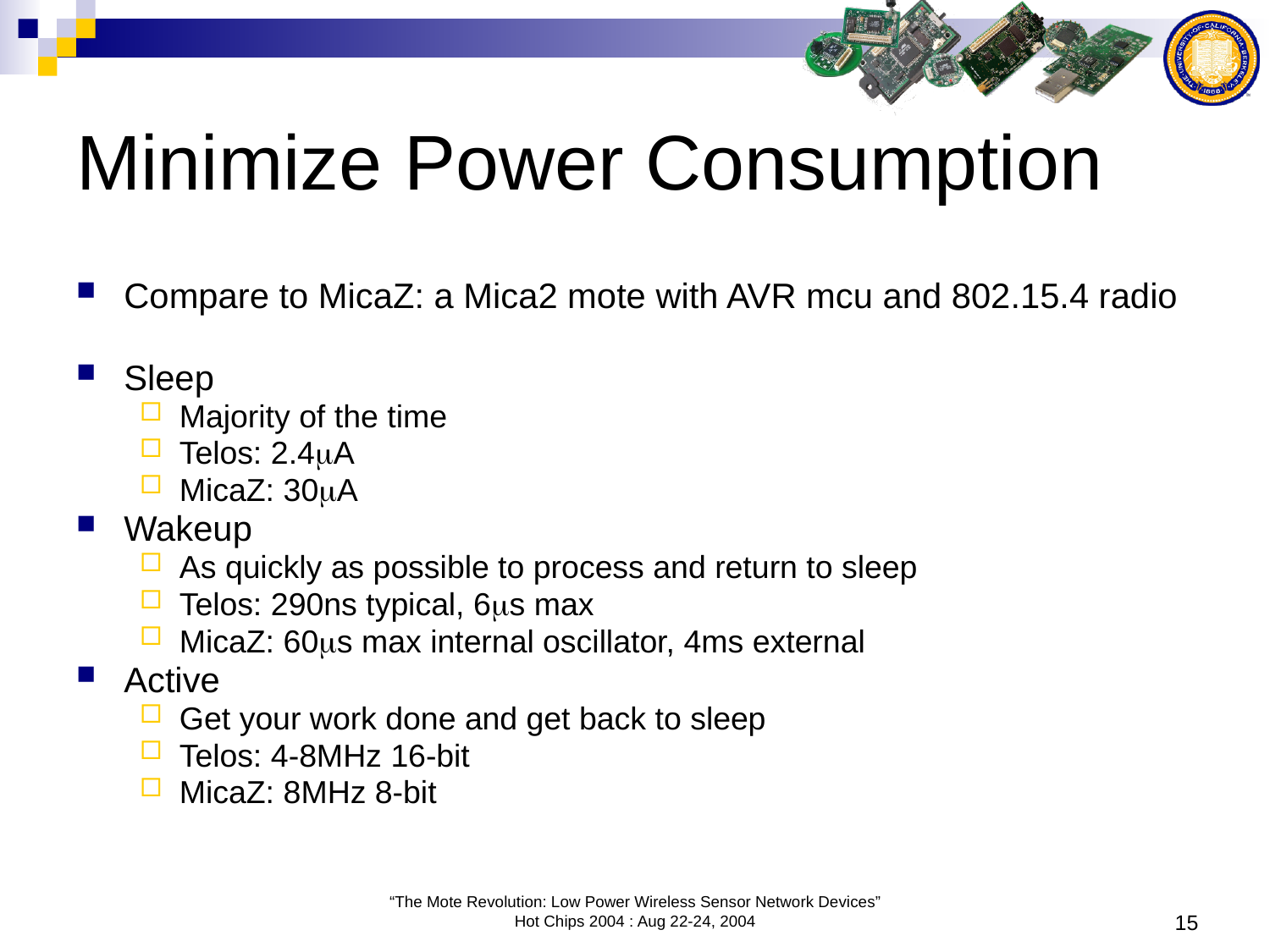

# Minimize Power Consumption
Compare to MicaZ: a Mica2 mote with AVR mcu and 802.15.4 radio

Sleep
Majority of the time
Telos: 2.4μA
MicaZ: 30μA
Wakeup
As quickly as possible to process and return to sleep
Telos: 290ns typical, 6μs max
MicaZ: 60μs max internal oscillator, 4ms external
Active
Get your work done and get back to sleep
Telos: 4-8MHz 16-bit
MicaZ: 8MHz 8-bit
“The Mote Revolution: Low Power Wireless Sensor Network Devices”
Hot Chips 2004 : Aug 22-24, 2004